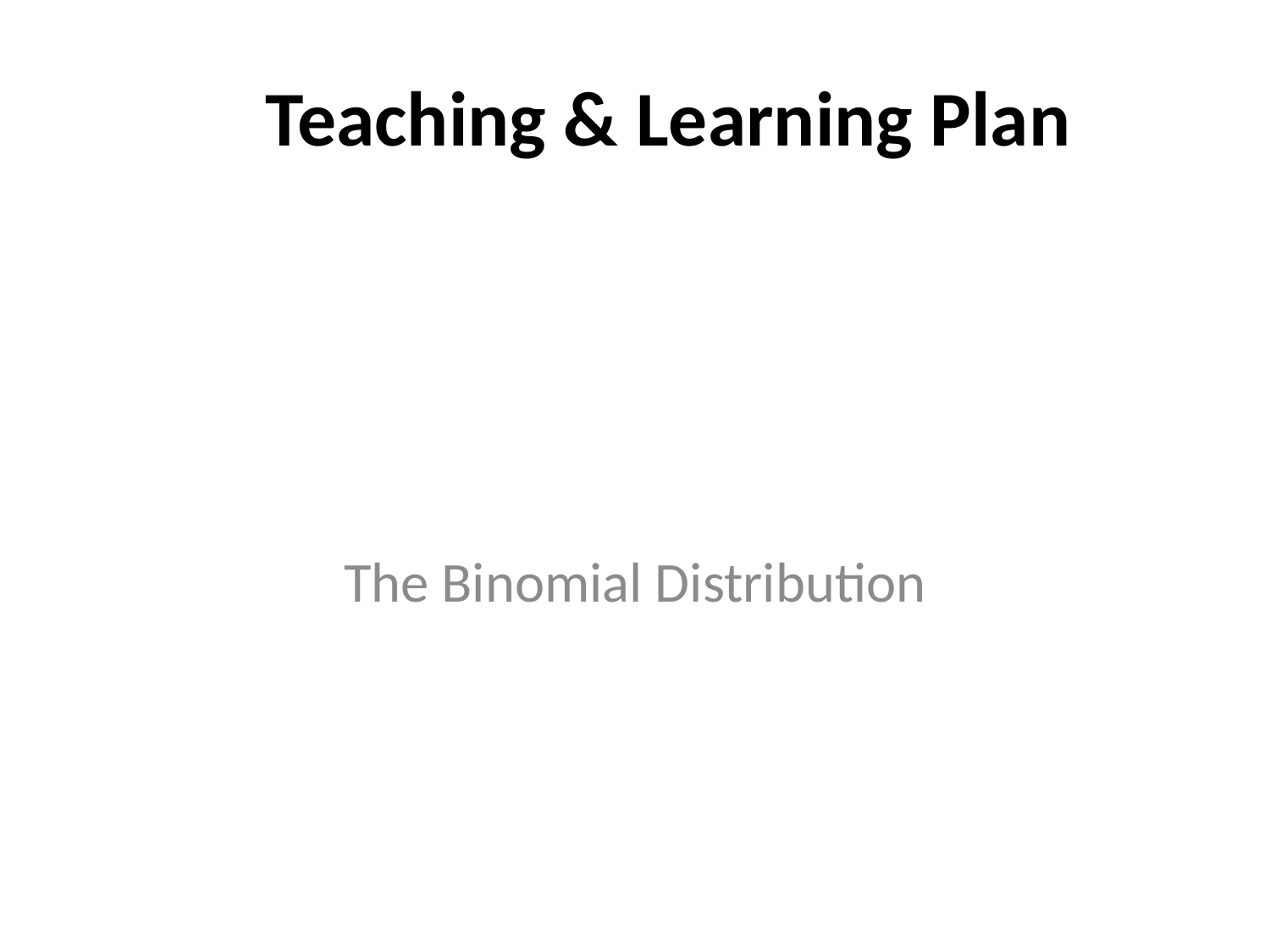

# Teaching & Learning Plan
The Binomial Distribution